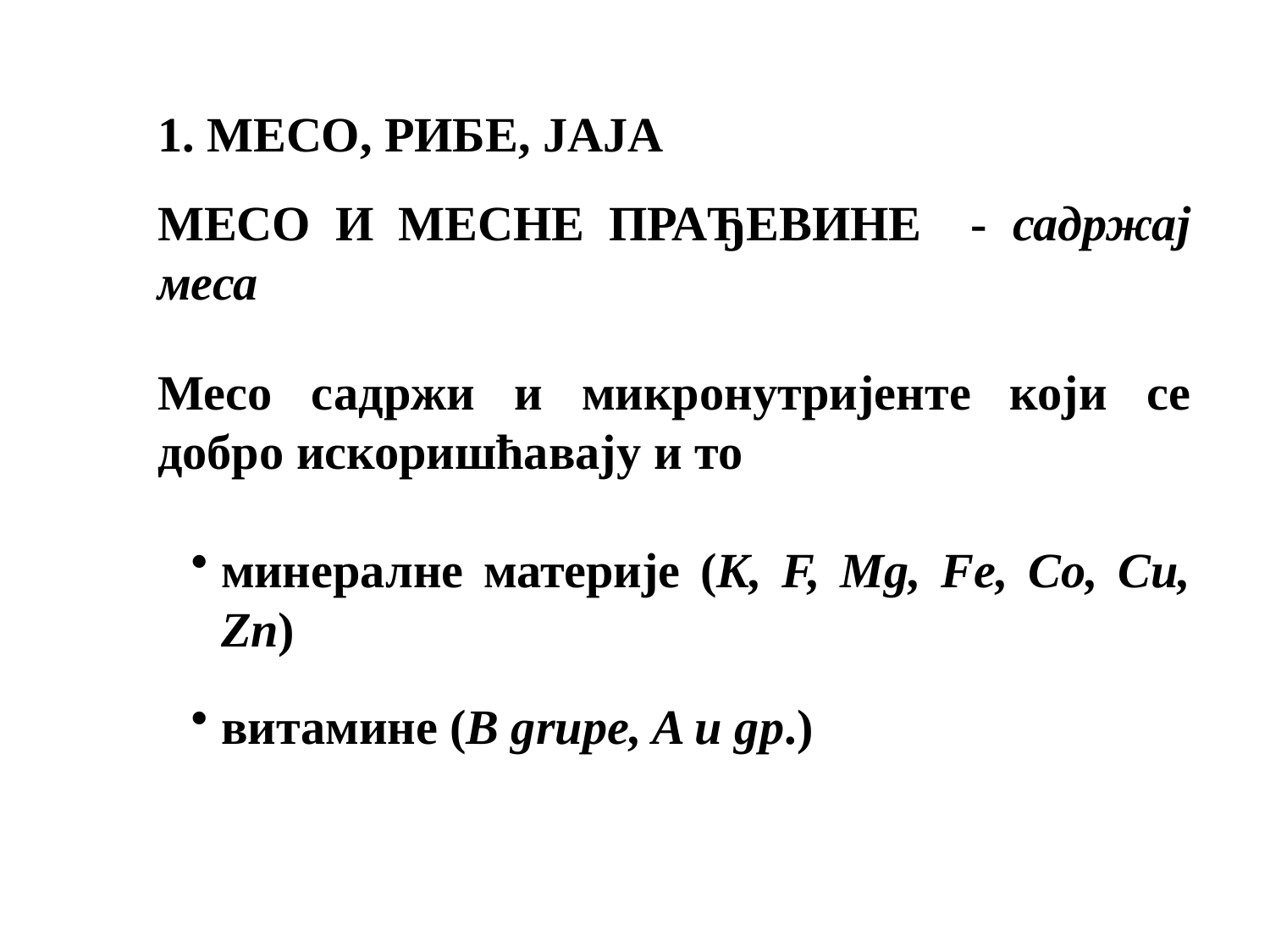

1. МЕСО, РИБЕ, ЈАЈА

МЕСО И МЕСНЕ ПРАЂЕВИНЕ  - садржај меса

Месо садржи и микронутријенте који се добро искоришћавају и то

минералнe материје (K, F, Mg, Fe, Co, Cu, Zn)

витамине (B grupe, A и др.)